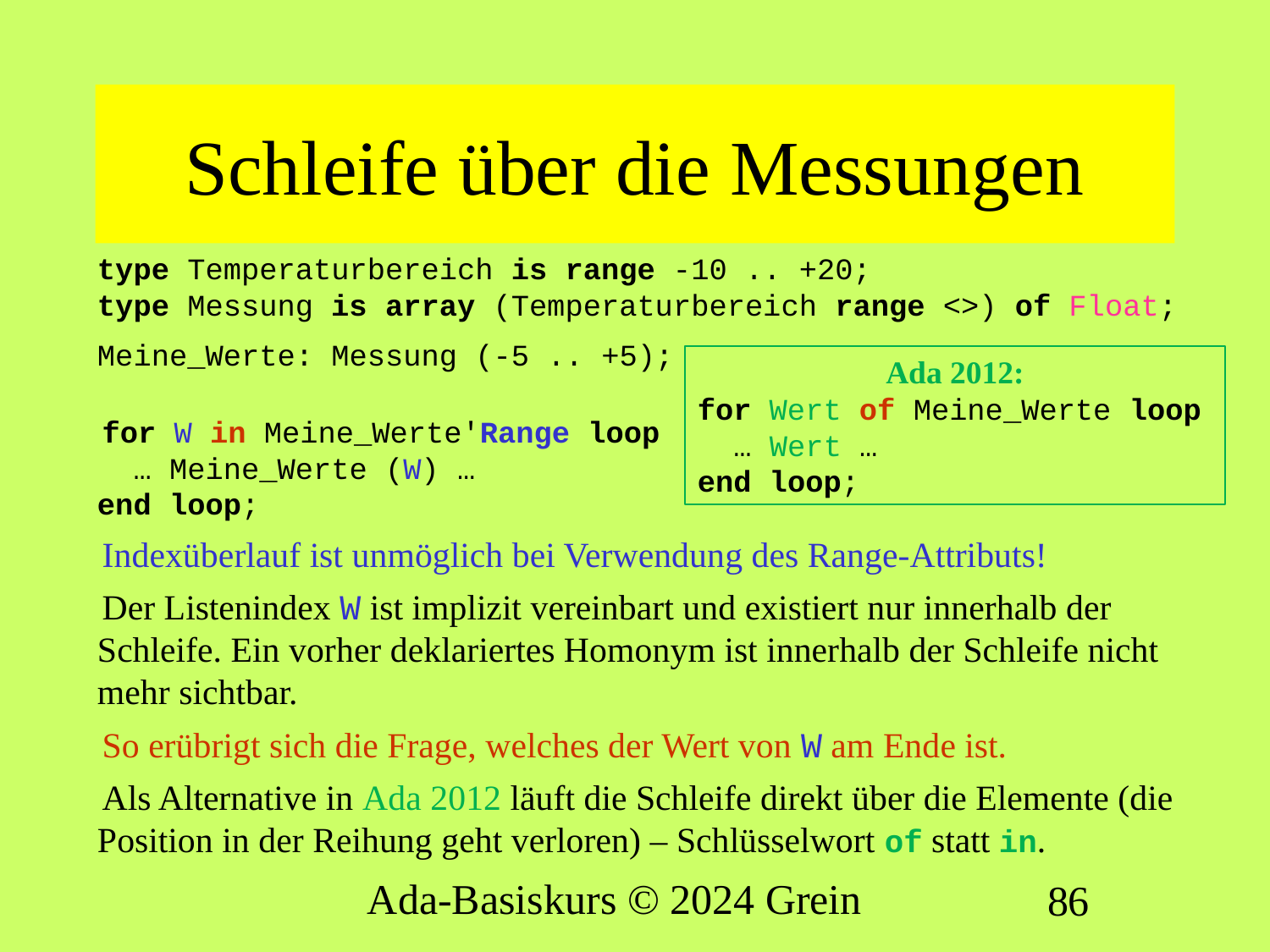

# Schleife über die Messungen
type Temperaturbereich is range -10 .. +20;
type Messung is array (Temperaturbereich range <>) of Float;
Meine_Werte: Messung (-5 .. +5);

for W in Meine_Werte'Range loop
  … Meine_Werte (W) …
end loop;
Indexüberlauf ist unmöglich bei Verwendung des Range-Attributs!
Der Listenindex W ist implizit vereinbart und existiert nur innerhalb der Schleife. Ein vorher deklariertes Homonym ist innerhalb der Schleife nicht mehr sichtbar.
So erübrigt sich die Frage, welches der Wert von W am Ende ist.
Als Alternative in Ada 2012 läuft die Schleife direkt über die Elemente (die Position in der Reihung geht verloren) ‒ Schlüsselwort of statt in.
Ada 2012:
for Wert of Meine_Werte loop
  … Wert …
end loop;
Ada-Basiskurs © 2024 Grein
86